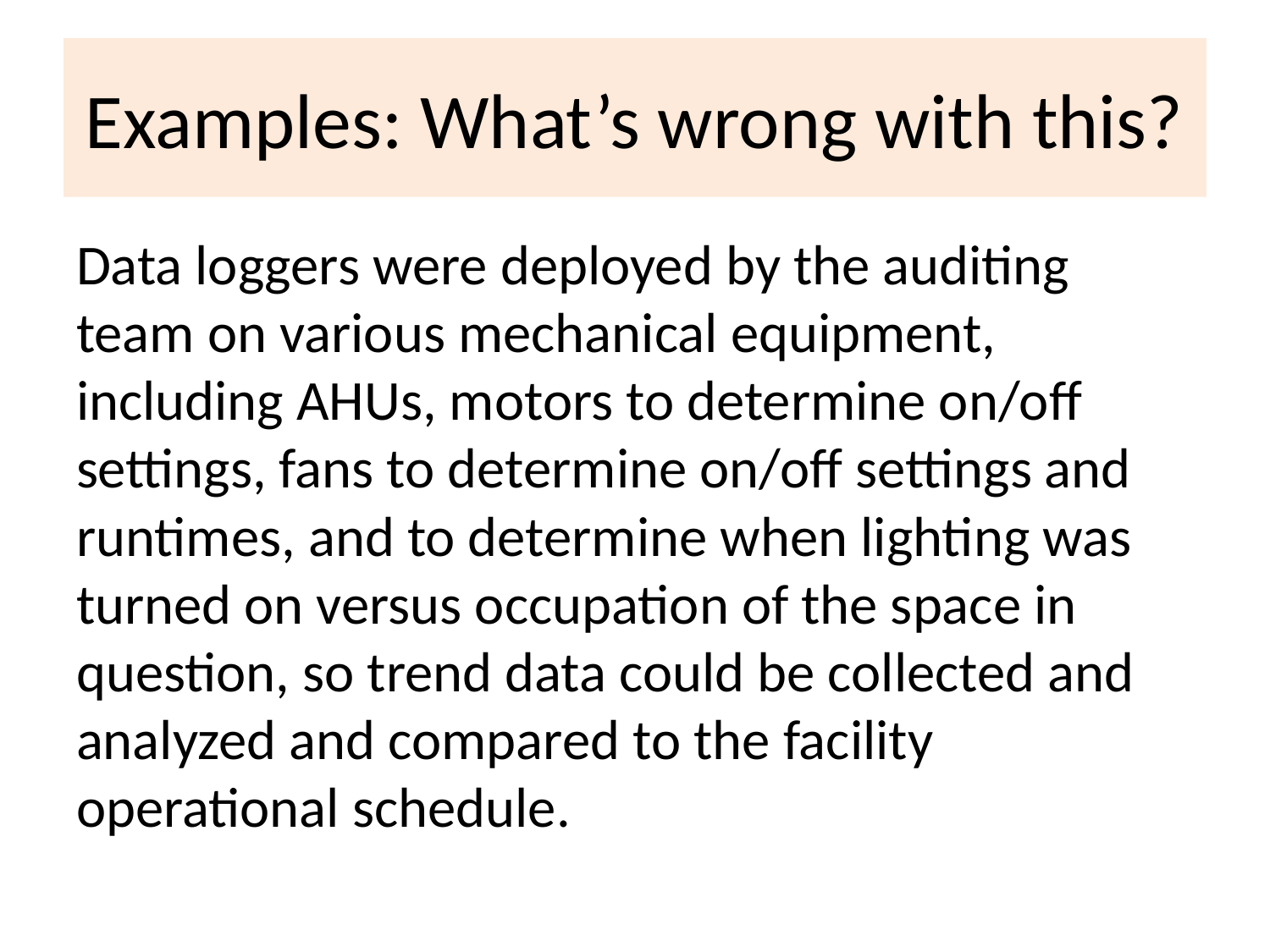

# Examples: What’s wrong with this?
Data loggers were deployed by the auditing team on various mechanical equipment, including AHUs, motors to determine on/off settings, fans to determine on/off settings and runtimes, and to determine when lighting was turned on versus occupation of the space in question, so trend data could be collected and analyzed and compared to the facility operational schedule.